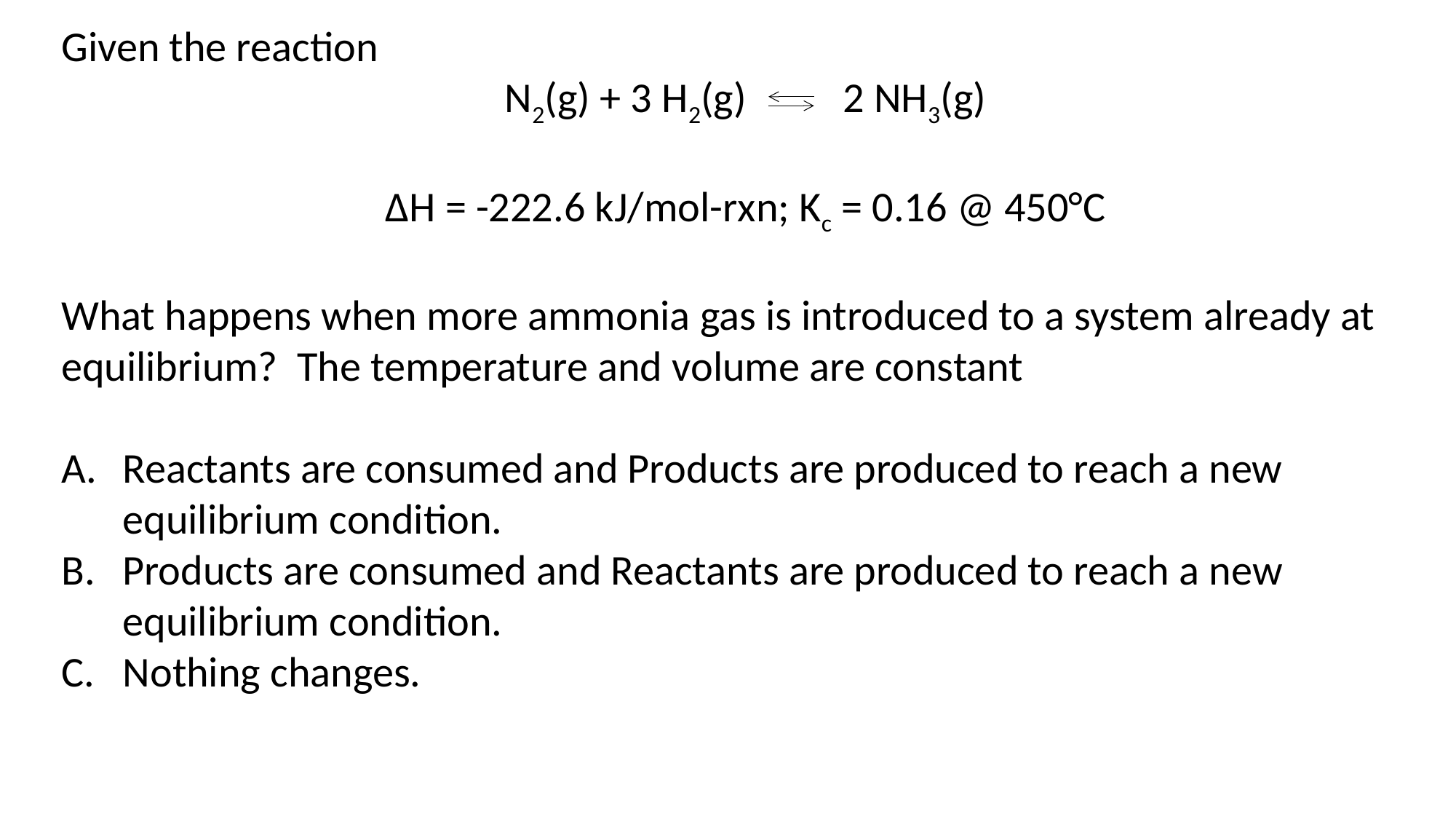

Given the reaction
N2(g) + 3 H2(g)          2 NH3(g)

ΔH = -222.6 kJ/mol-rxn; Kc = 0.16 @ 450°C

What happens when more ammonia gas is introduced to a system already at equilibrium?  The temperature and volume are constant

Reactants are consumed and Products are produced to reach a new equilibrium condition.
Products are consumed and Reactants are produced to reach a new equilibrium condition.
Nothing changes.